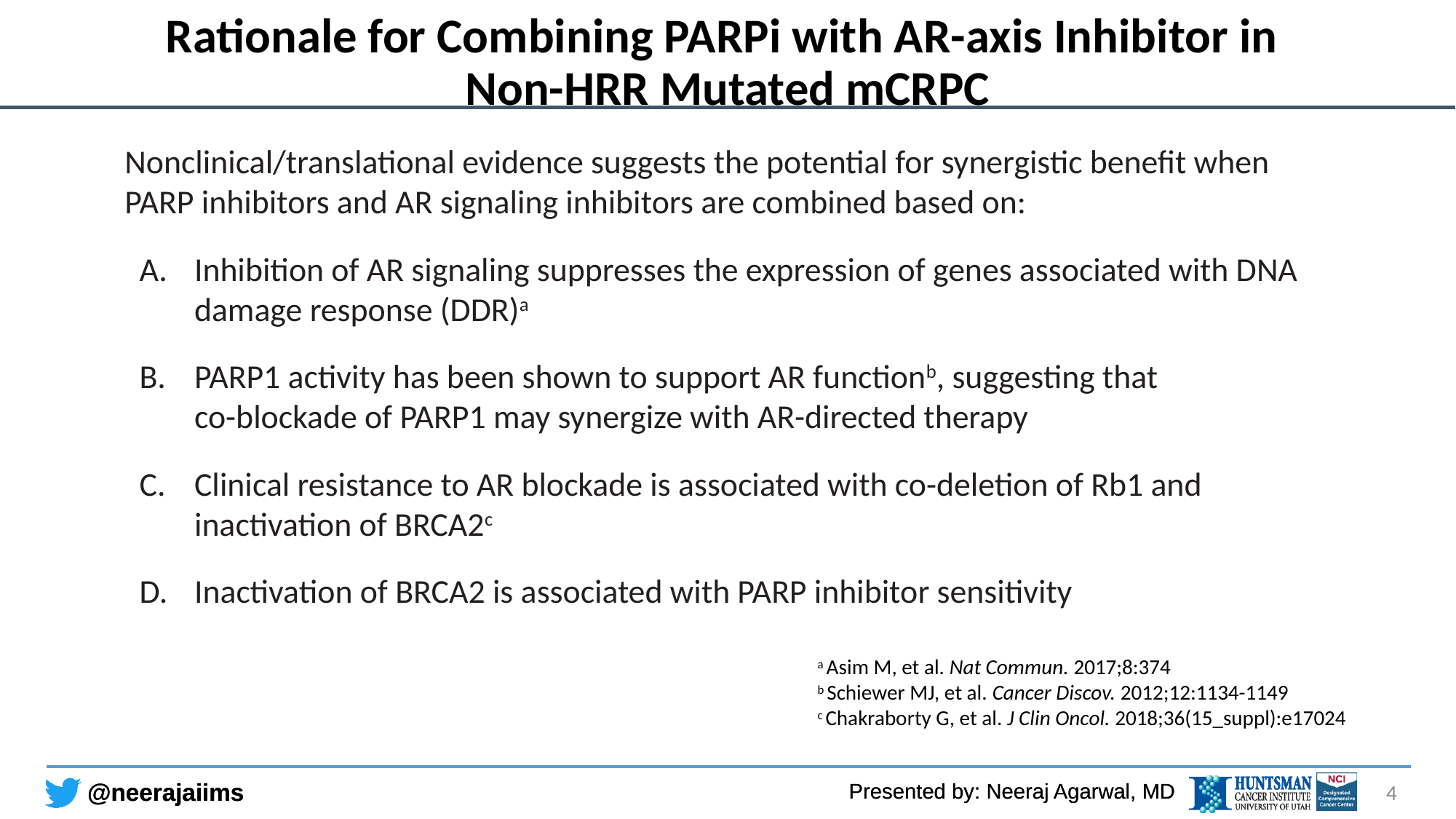

# Rationale for Combining PARPi with AR-axis Inhibitor in Non-HRR Mutated mCRPC
Nonclinical/translational evidence suggests the potential for synergistic benefit when PARP inhibitors and AR signaling inhibitors are combined based on:
Inhibition of AR signaling suppresses the expression of genes associated with DNA damage response (DDR)a
PARP1 activity has been shown to support AR functionb, suggesting that
co-blockade of PARP1 may synergize with AR-directed therapy
Clinical resistance to AR blockade is associated with co-deletion of Rb1 and inactivation of BRCA2c
Inactivation of BRCA2 is associated with PARP inhibitor sensitivity
a Asim M, et al. Nat Commun. 2017;8:374
b Schiewer MJ, et al. Cancer Discov. 2012;12:1134-1149
c Chakraborty G, et al. J Clin Oncol. 2018;36(15_suppl):e17024
4